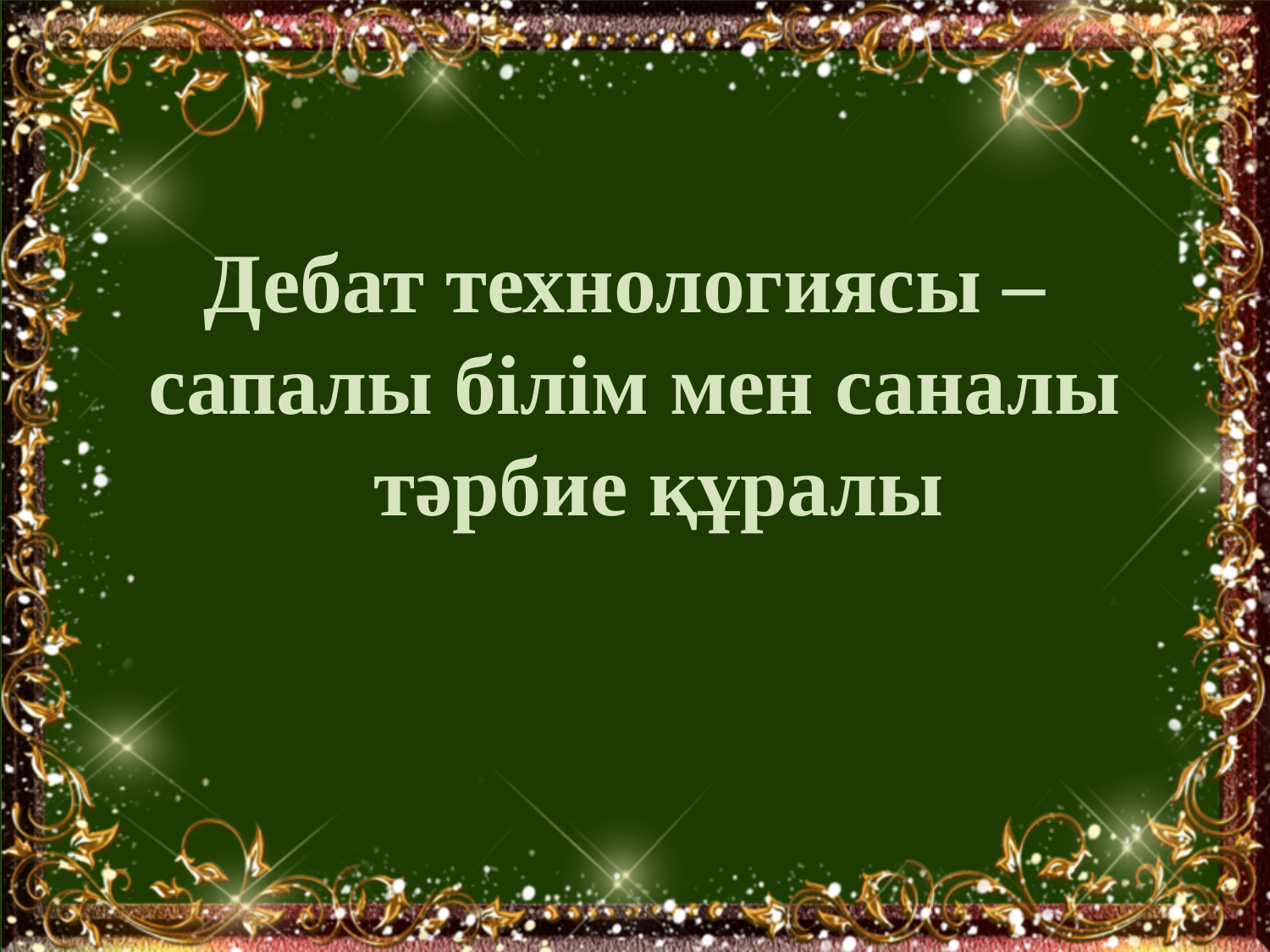

Дебат технологиясы –
сапалы білім мен саналы тәрбие құралы